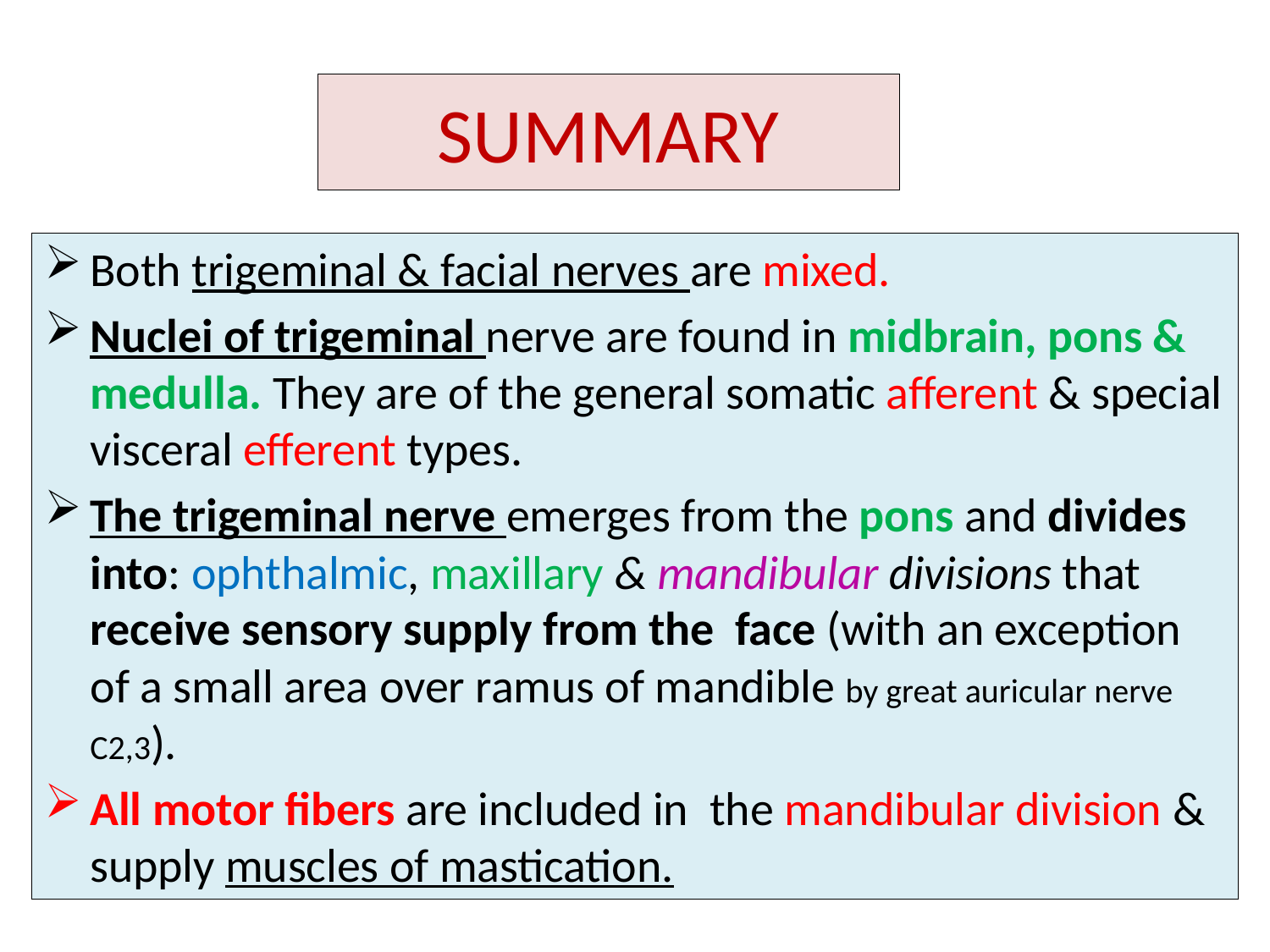

# SUMMARY
Both trigeminal & facial nerves are mixed.
Nuclei of trigeminal nerve are found in midbrain, pons & medulla. They are of the general somatic afferent & special visceral efferent types.
The trigeminal nerve emerges from the pons and divides into: ophthalmic, maxillary & mandibular divisions that receive sensory supply from the  face (with an exception of a small area over ramus of mandible by great auricular nerve C2,3).
All motor fibers are included in  the mandibular division & supply muscles of mastication.